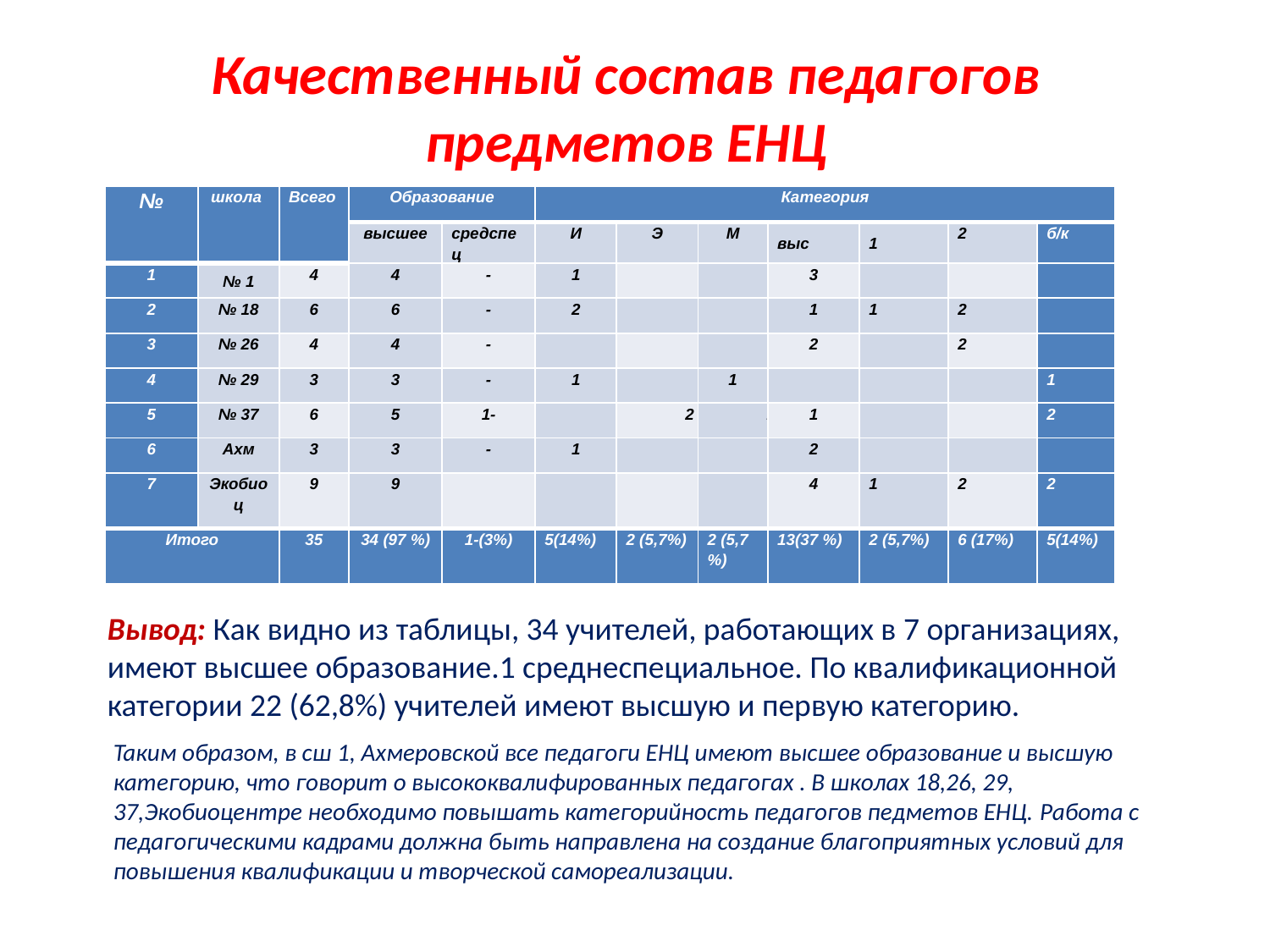

# Качественный состав педагогов предметов ЕНЦ
| № | школа | Всего | Образование |  | Категория |  |  |  |  |  |  |
| --- | --- | --- | --- | --- | --- | --- | --- | --- | --- | --- | --- |
|  |  |  | высшее | средспец | И | Э | М | выс | 1 | 2 | б/к |
| 1 | № 1 | 4 | 4 | - | 1 |  |  | 3 |  |  |  |
| 2 | № 18 | 6 | 6 | - | 2 |  |  | 1 | 1 | 2 |  |
| 3 | № 26 | 4 | 4 | - |  |  |  | 2 |  | 2 |  |
| 4 | № 29 | 3 | 3 | - | 1 |  | 1 |  |  |  | 1 |
| 5 | № 37 | 6 | 5 | 1- |  | 2 | 1 | 1 |  |  | 2 |
| 6 | Ахм | 3 | 3 | - | 1 |  |  | 2 |  |  |  |
| 7 | Экобиоц | 9 | 9 |  |  |  |  | 4 | 1 | 2 | 2 |
| Итого |  | 35 | 34 (97 %) | 1-(3%) | 5(14%) | 2 (5,7%) | 2 (5,7 %) | 13(37 %) | 2 (5,7%) | 6 (17%) | 5(14%) |
Вывод: Как видно из таблицы, 34 учителей, работающих в 7 организациях, имеют высшее образование.1 среднеспециальное. По квалификационной категории 22 (62,8%) учителей имеют высшую и первую категорию.
Таким образом, в сш 1, Ахмеровской все педагоги ЕНЦ имеют высшее образование и высшую категорию, что говорит о высококвалифированных педагогах . В школах 18,26, 29, 37,Экобиоцентре необходимо повышать категорийность педагогов педметов ЕНЦ. Работа с педагогическими кадрами должна быть направлена на создание благоприятных условий для повышения квалификации и творческой самореализации.